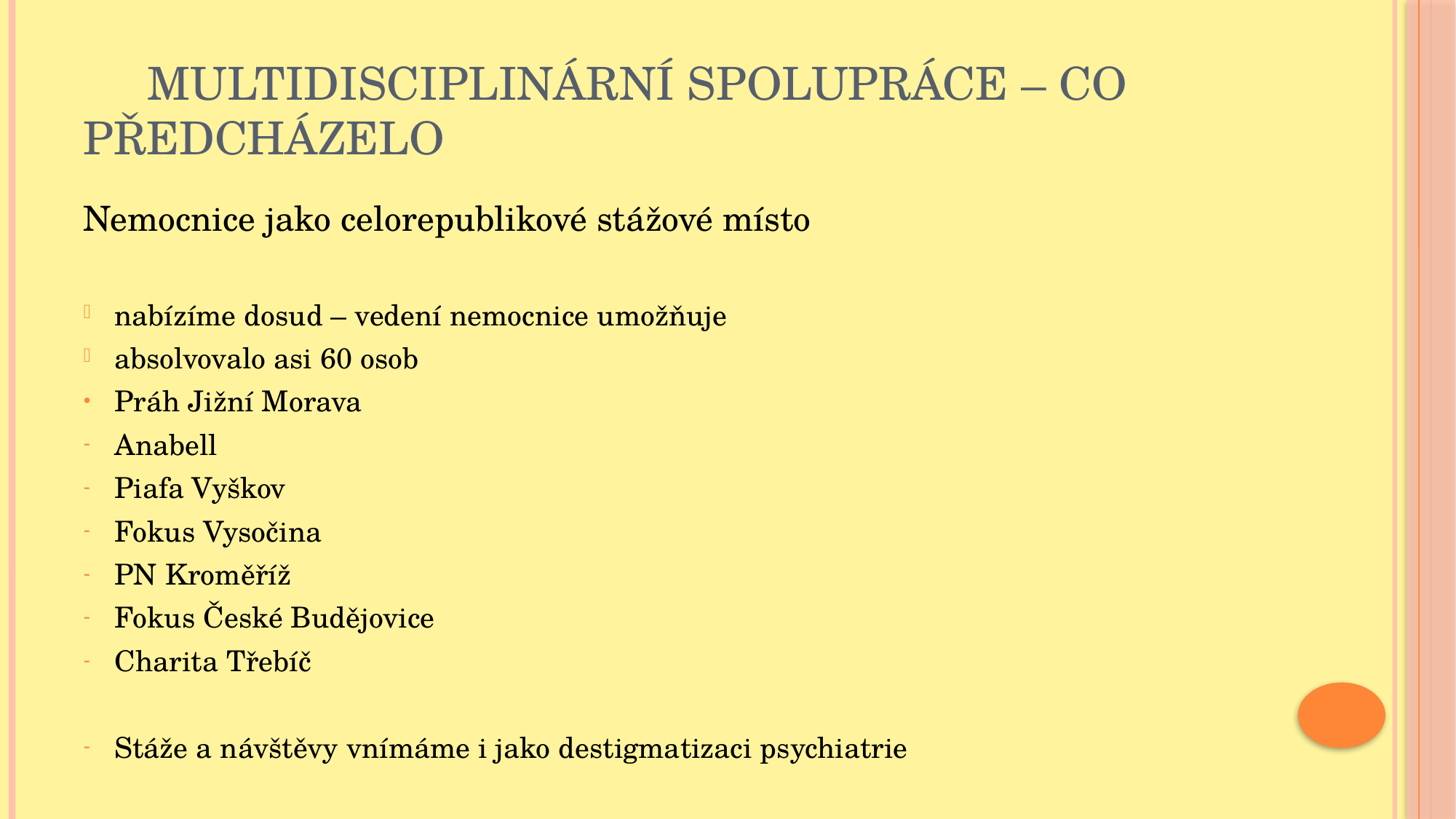

# Multidisciplinární spolupráce – co předcházelo
Nemocnice jako celorepublikové stážové místo

nabízíme dosud – vedení nemocnice umožňuje
absolvovalo asi 60 osob
Práh Jižní Morava
Anabell
Piafa Vyškov
Fokus Vysočina
PN Kroměříž
Fokus České Budějovice
Charita Třebíč

Stáže a návštěvy vnímáme i jako destigmatizaci psychiatrie